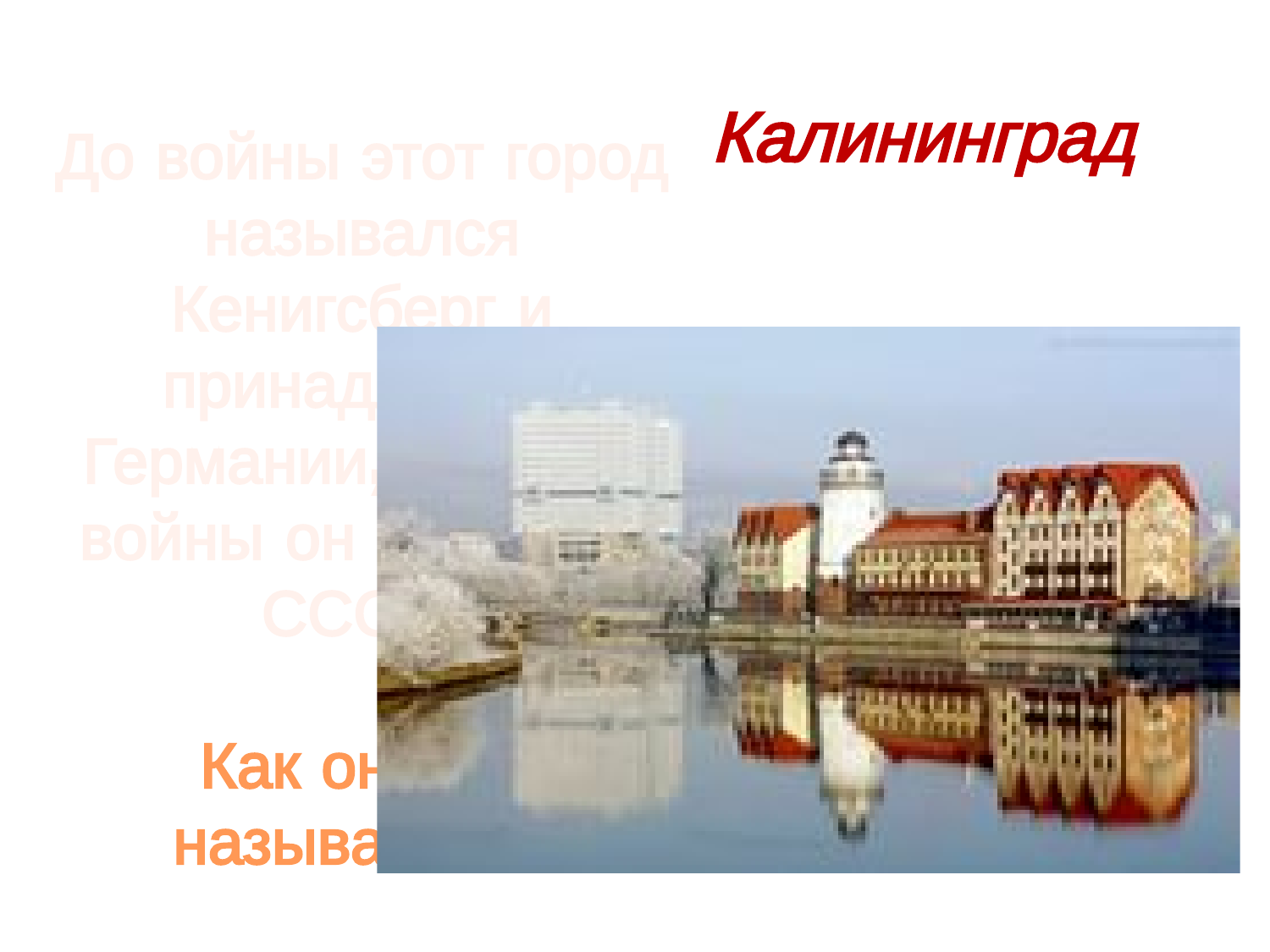

До войны этот город назывался Кенигсберг и принадлежал Германии, а после войны он отошел к СССР.

 Как он стал называться?
Калининград